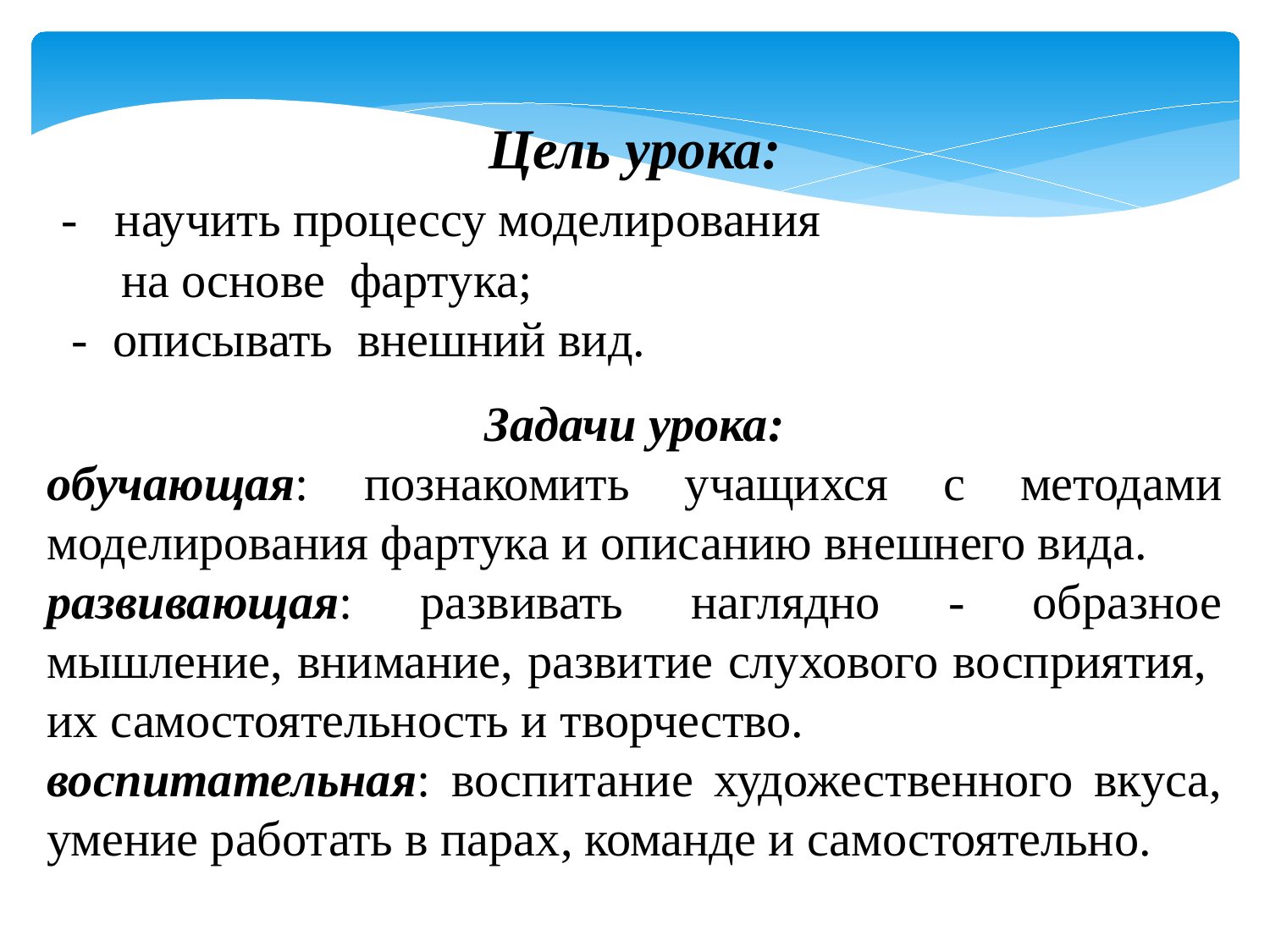

Цель урока:
 -   научить процессу моделирования
      на основе  фартука;
  -  описывать  внешний вид.

Задачи урока:
обучающая: познакомить учащихся с методами моделирования фартука и описанию внешнего вида.
развивающая: развивать наглядно - образное мышление, внимание, развитие слухового восприятия,  их самостоятельность и творчество.
воспитательная: воспитание художественного вкуса, умение работать в парах, команде и самостоятельно.